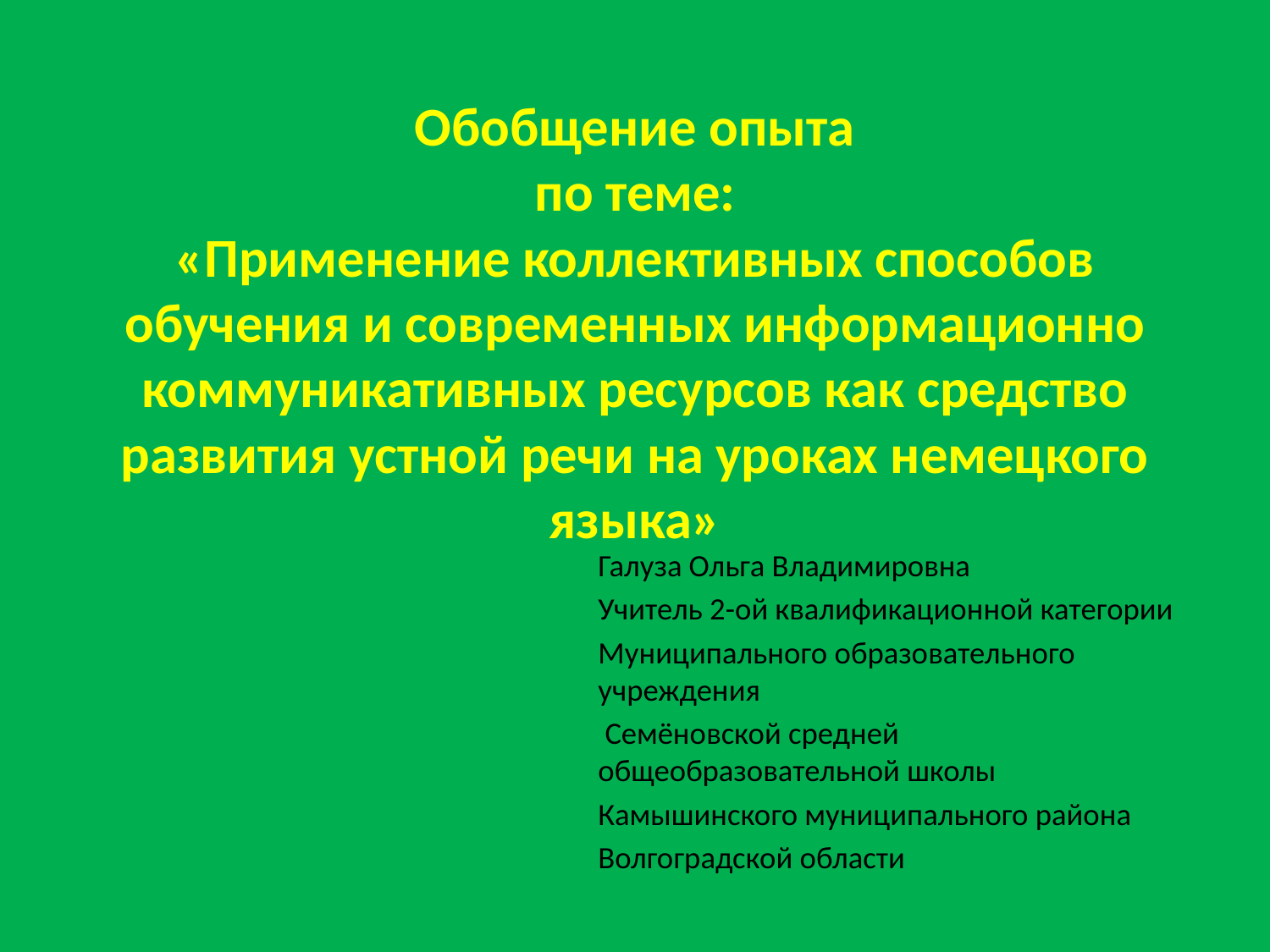

# Обобщение опыта по теме: «Применение коллективных способов обучения и современных информационно коммуникативных ресурсов как средство развития устной речи на уроках немецкого языка»
Галуза Ольга Владимировна
Учитель 2-ой квалификационной категории
Муниципального образовательного учреждения
 Семёновской средней общеобразовательной школы
Камышинского муниципального района
Волгоградской области